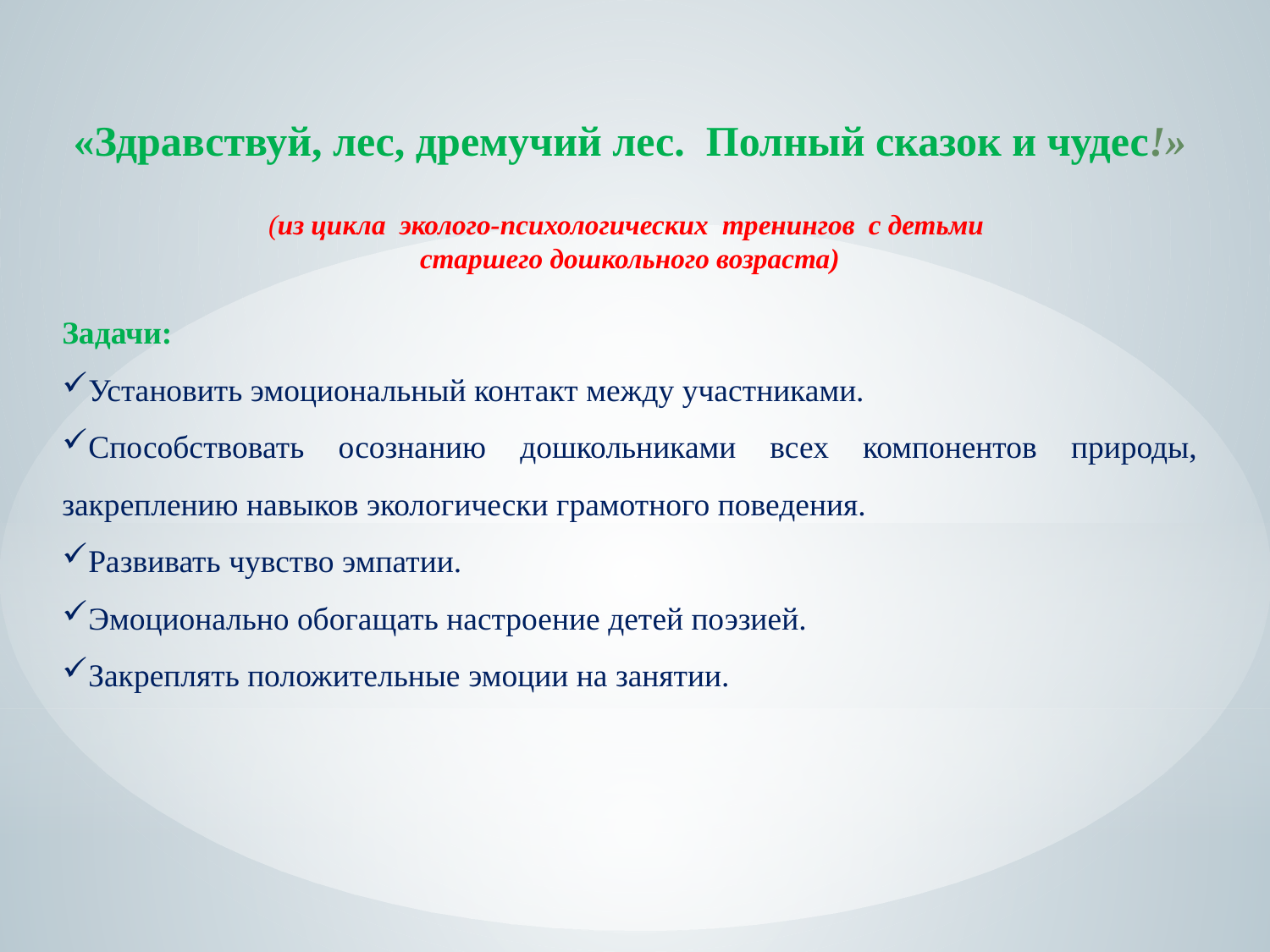

«Здравствуй, лес, дремучий лес.  Полный сказок и чудес!»

(из цикла  эколого-психологических  тренингов  с детьми
старшего дошкольного возраста)

Задачи:
Установить эмоциональный контакт между участниками.
Способствовать осознанию дошкольниками всех компонентов природы, закреплению навыков экологически грамотного поведения.
Развивать чувство эмпатии.
Эмоционально обогащать настроение детей поэзией.
Закреплять положительные эмоции на занятии.